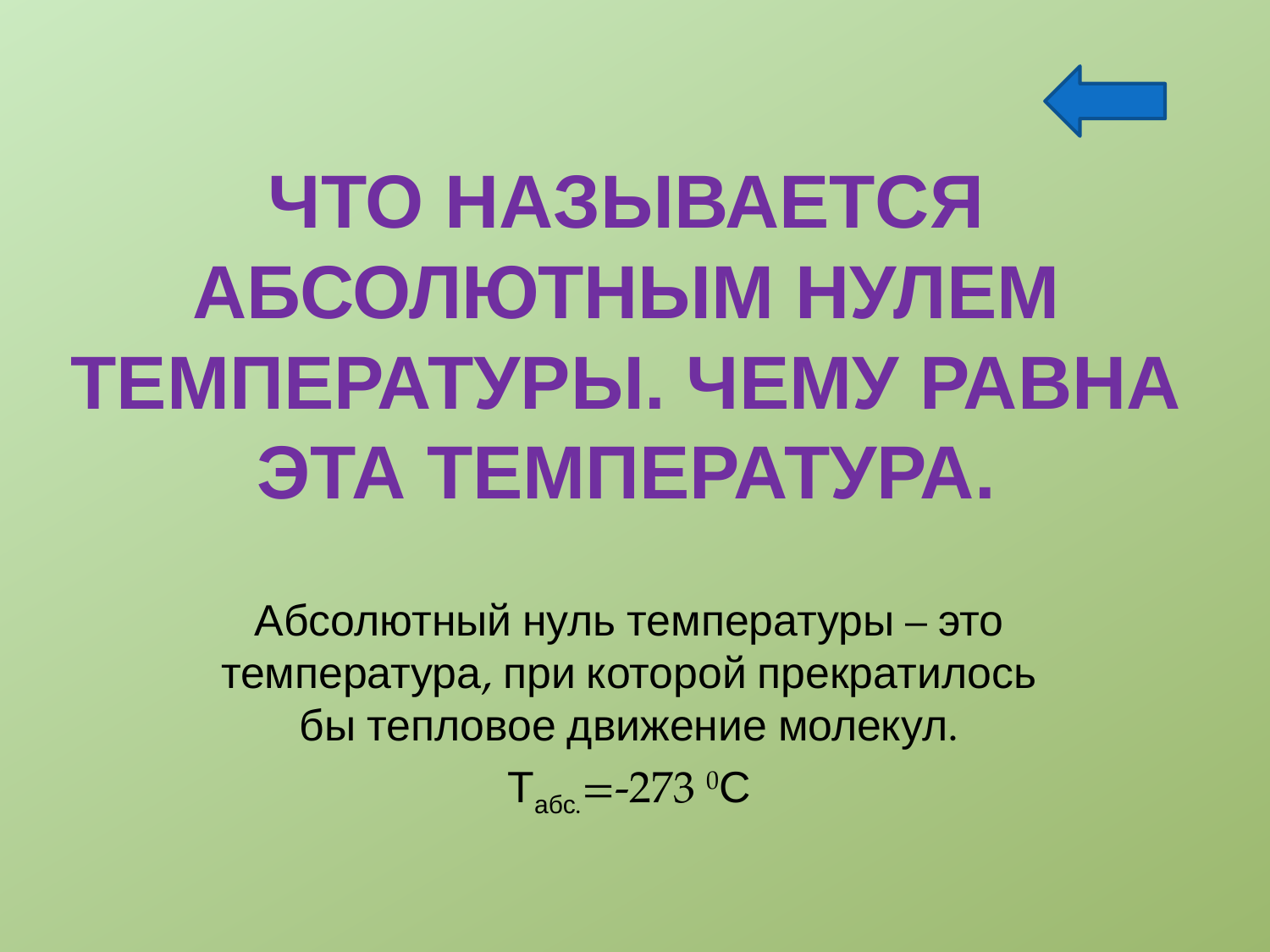

# Что называется абсолютным нулем температуры. Чему равна эта температура.
Абсолютный нуль температуры – это температура, при которой прекратилось бы тепловое движение молекул.
Табс.=-273 0С